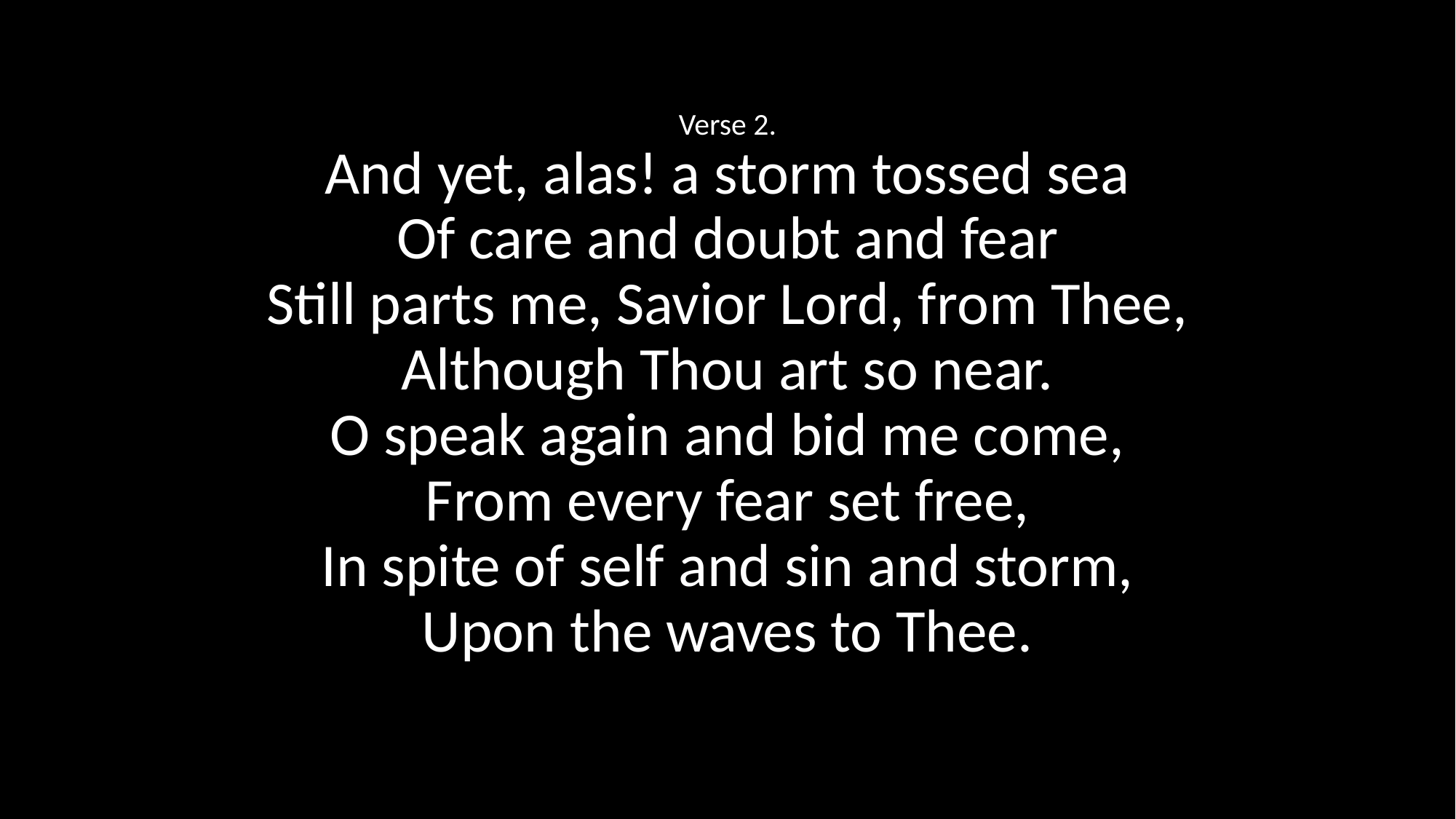

Verse 2.
And yet, alas! a storm tossed sea
Of care and doubt and fear
Still parts me, Savior Lord, from Thee,
Although Thou art so near.
O speak again and bid me come,
From every fear set free,
In spite of self and sin and storm,
Upon the waves to Thee.